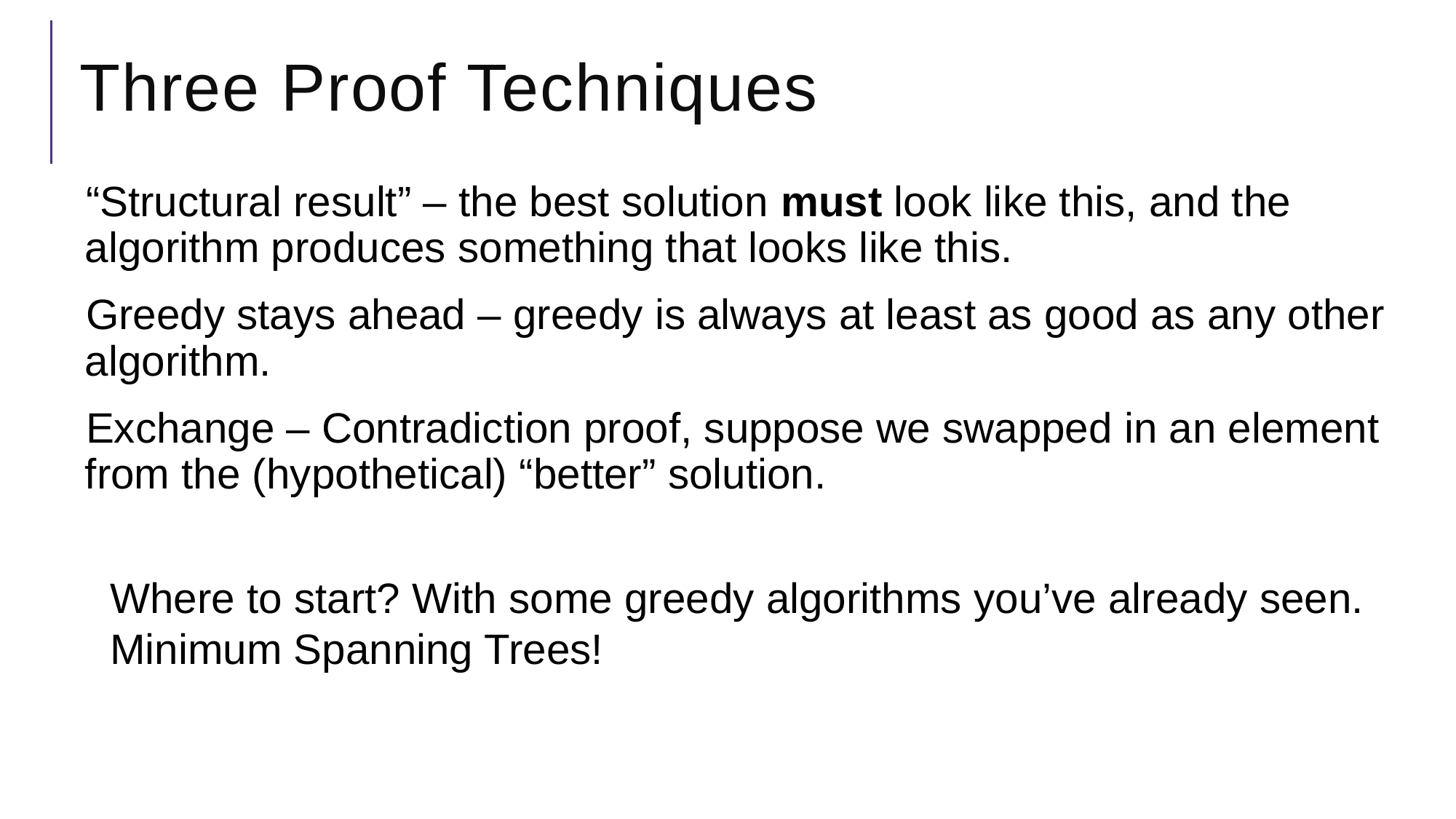

# Three Proof Techniques
“Structural result” – the best solution must look like this, and the algorithm produces something that looks like this.
Greedy stays ahead – greedy is always at least as good as any other algorithm.
Exchange – Contradiction proof, suppose we swapped in an element from the (hypothetical) “better” solution.
Where to start? With some greedy algorithms you’ve already seen.
Minimum Spanning Trees!